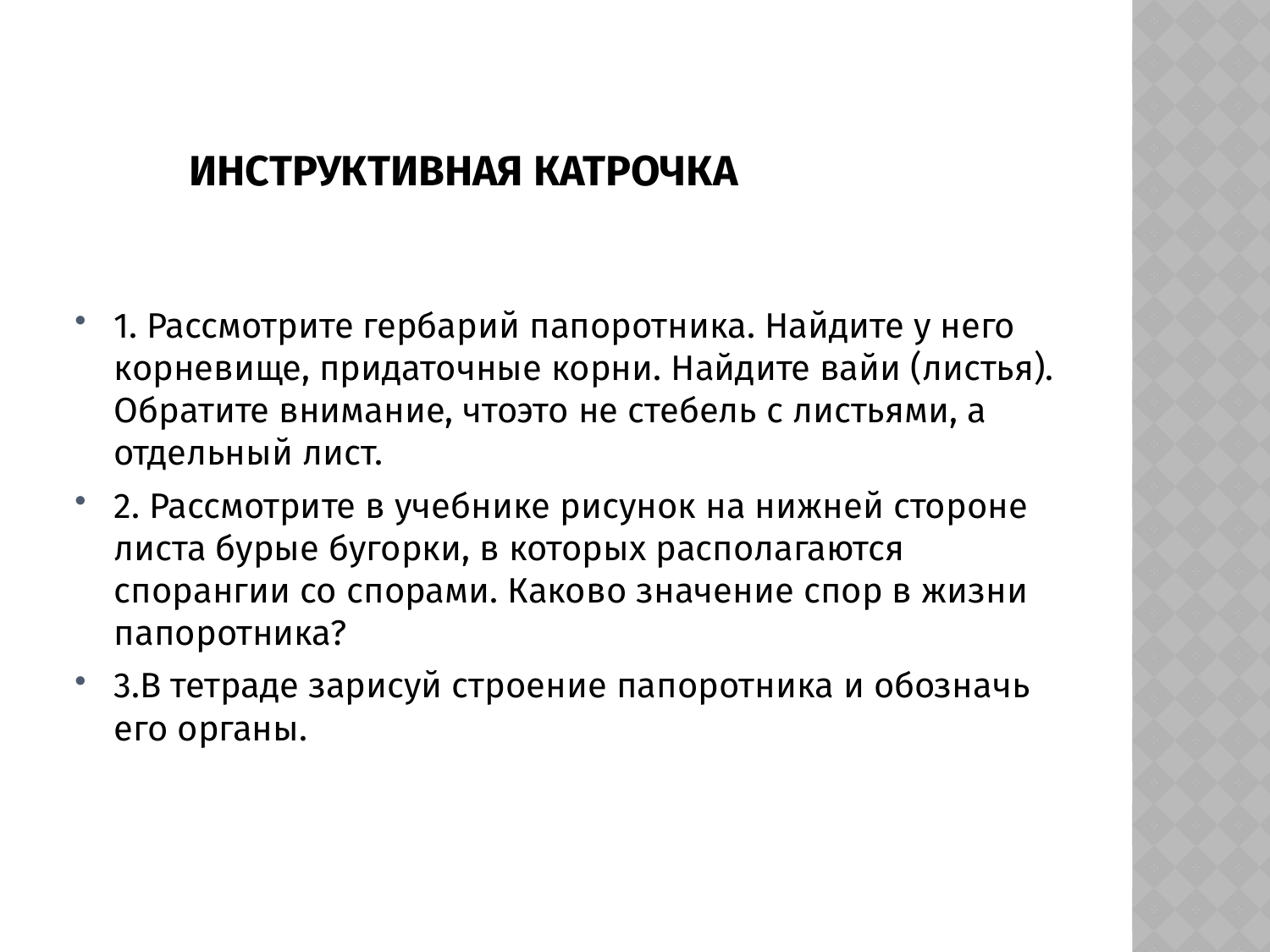

# Инструктивная катрочка

1. Рассмотрите гербарий папоротника. Найдите у него корневище, придаточные корни. Найдите вайи (листья). Обратите внимание, чтоэто не стебель с листьями, а отдельный лист.
2. Рассмотрите в учебнике рисунок на нижней стороне листа бурые бугорки, в которых располагаются спорангии со спорами. Каково значение спор в жизни папоротника?
3.В тетраде зарисуй строение папоротника и обозначь его органы.